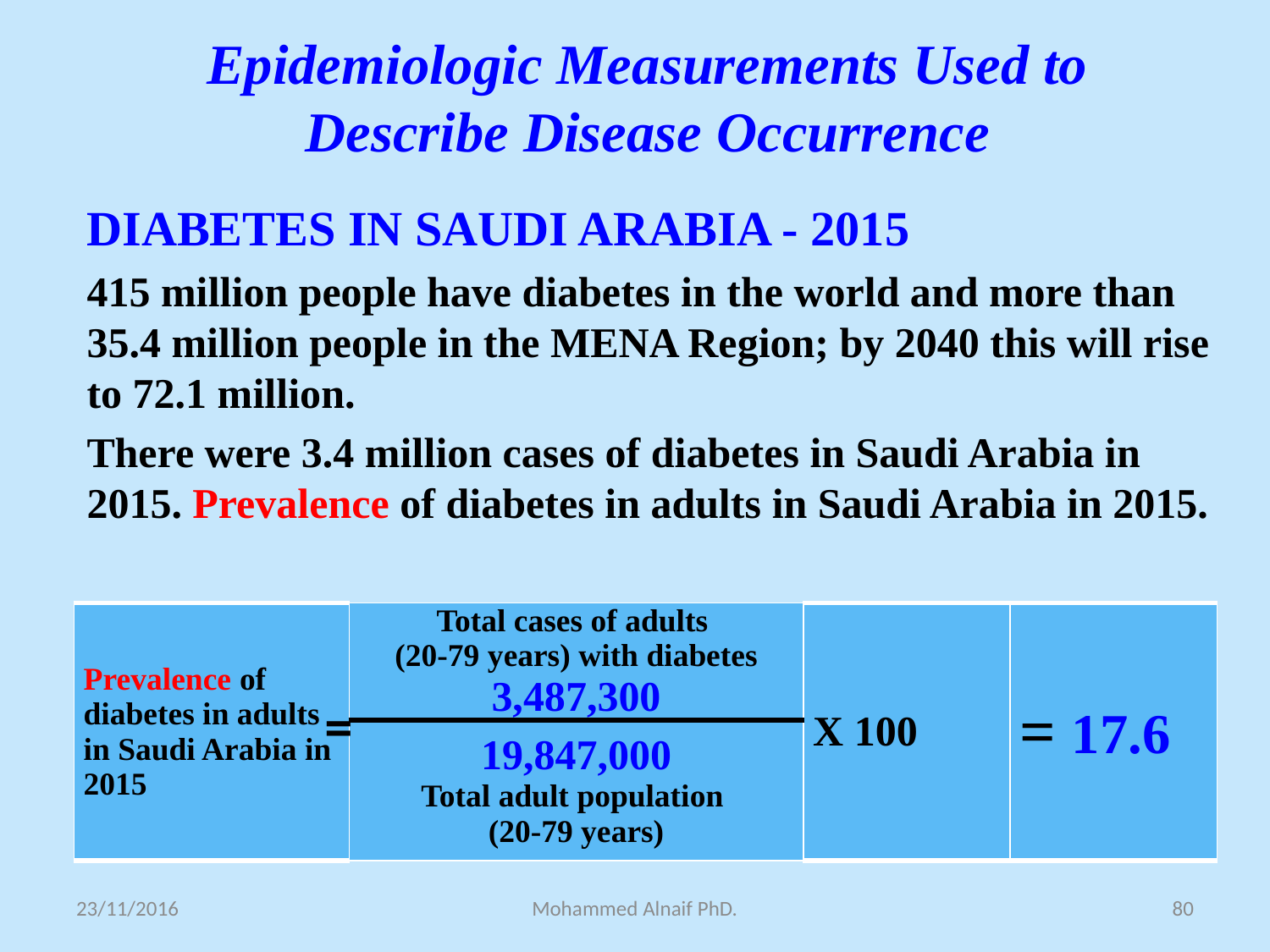

# Epidemiologic Measurements Used to Describe Disease Occurrence
DIABETES IN SAUDI ARABIA - 2015
415 million people have diabetes in the world and more than 35.4 million people in the MENA Region; by 2040 this will rise to 72.1 million.
There were 3.4 million cases of diabetes in Saudi Arabia in 2015. Prevalence of diabetes in adults in Saudi Arabia in 2015.

| Prevalence of diabetes in adults in Saudi Arabia in 2015 | Total cases of adults (20-79 years) with diabetes 3,487,300 | X 100 | = 17.6 |
| --- | --- | --- | --- |
|  | 19,847,000 Total adult population (20-79 years) |  |  |
=
23/11/2016
Mohammed Alnaif PhD.
80